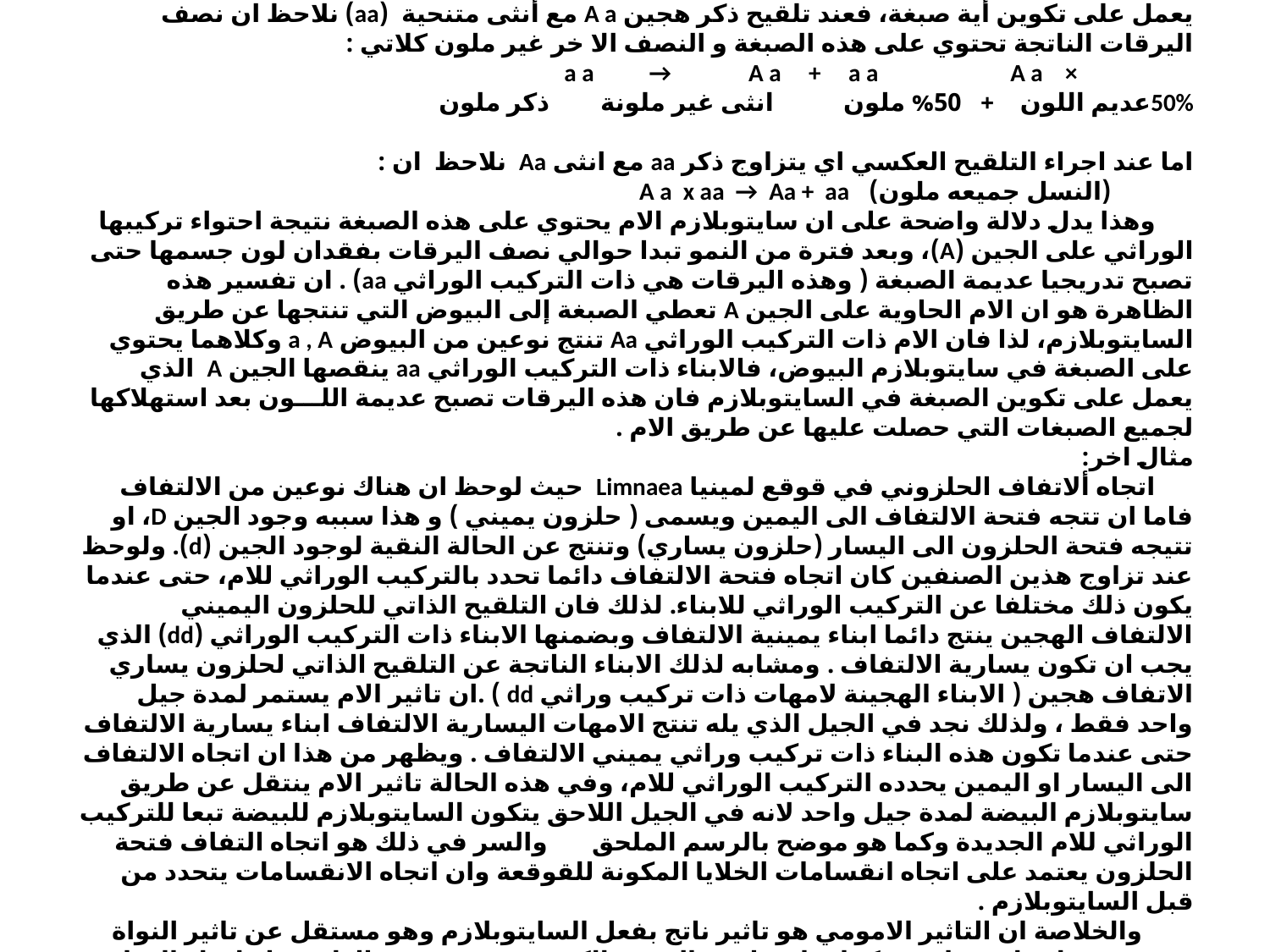

# أـ التاثيرات الامية : Mitral effects اوضح العالم caspari  تاثير الام في حشرة عثة الطحين ودرس صفتين، لون الجسم ولون والعيون لليرقات، فلون جسم اليرقات واللون القهوائي الداكن للعينيها سببهما صبغة  الكاينورينين الموجودة في السايتوبلازم والناتجة عن وجود الجين A السائد على اليله المتنحي a و الذي لا يعمل على تكوين أية صبغة، فعند تلقيح ذكر هجين A a مع أنثى متنحية  (aa) نلاحظ ان نصف اليرقات الناتجة تحتوي على هذه الصبغة و النصف الا خر غير ملون كلاتي : a a          →              A a     +     a a                        A a    × 50%عديم اللون    +   50% ملون           انثى غير ملونة        ذكر ملون اما عند اجراء التلقيح العكسي اي يتزاوج ذكر aa مع انثى Aa  نلاحظ  ان : (النسل جميعه ملون)   A a  x aa  →  Aa +  aa وهذا يدل دلالة واضحة على ان سايتوبلازم الام يحتوي على هذه الصبغة نتيجة احتواء تركيبها الوراثي على الجين (A)، وبعد فترة من النمو تبدا حوالي نصف اليرقات بفقدان لون جسمها حتى تصبح تدريجيا عديمة الصبغة ( وهذه اليرقات هي ذات التركيب الوراثي aa) . ان تفسير هذه الظاهرة هو ان الام الحاوية على الجين A تعطي الصبغة إلى البيوض التي تنتجها عن طريق السايتوبلازم، لذا فان الام ذات التركيب الوراثي Aa تنتج نوعين من البيوض a , A وكلاهما يحتوي على الصبغة في سايتوبلازم البيوض، فالابناء ذات التركيب الوراثي aa ينقصها الجين A  الذي يعمل على تكوين الصبغة في السايتوبلازم فان هذه اليرقات تصبح عديمة اللـــون بعد استهلاكها لجميع الصبغات التي حصلت عليها عن طريق الام . مثال اخر: اتجاه ألاتفاف الحلزوني في قوقع لمينيا Limnaea  حيث لوحظ ان هناك نوعين من الالتفاف فاما ان تتجه فتحة الالتفاف الى اليمين ويسمى ( حلزون يميني ) و هذا سببه وجود الجين D، او تتيجه فتحة الحلزون الى اليسار (حلزون يساري) وتنتج عن الحالة النقية لوجود الجين (d). ولوحظ عند تزاوج هذين الصنفين كان اتجاه فتحة الالتفاف دائما تحدد بالتركيب الوراثي للام، حتى عندما يكون ذلك مختلفا عن التركيب الوراثي للابناء. لذلك فان التلقيح الذاتي للحلزون اليميني الالتفاف الهجين ينتج دائما ابناء يمينية الالتفاف وبضمنها الابناء ذات التركيب الوراثي (dd) الذي يجب ان تكون يسارية الالتفاف . ومشابه لذلك الابناء الناتجة عن التلقيح الذاتي لحلزون يساري الاتفاف هجين ( الابناء الهجينة لامهات ذات تركيب وراثي dd ) .ان تاثير الام يستمر لمدة جيل واحد فقط ، ولذلك نجد في الجيل الذي يله تنتج الامهات اليسارية الالتفاف ابناء يسارية الالتفاف حتى عندما تكون هذه البناء ذات تركيب وراثي يميني الالتفاف . ويظهر من هذا ان اتجاه الالتفاف الى اليسار او اليمين يحدده التركيب الوراثي للام، وفي هذه الحالة تاثير الام ينتقل عن طريق  سايتوبلازم البيضة لمدة جيل واحد لانه في الجيل اللاحق يتكون السايتوبلازم للبيضة تبعا للتركيب الوراثي للام الجديدة وكما هو موضح بالرسم الملحق       والسر في ذلك هو اتجاه التفاف فتحة الحلزون يعتمد على اتجاه انقسامات الخلايا المكونة للقوقعة وان اتجاه الانقسامات يتحدد من قبل السايتوبلازم . والخلاصة ان التاثير الامومي هو تاثير ناتج بفعل السايتوبلازم وهو مستقل عن تاثير النواة وينتج عنه تاثيرات مظهرية كما شاهدنا في الصبغة الكينورينين في عثة الطحين او اتجاه التفاف الحلزون، ولكن هذا التاثير هو ليس اجراء ذاتي للسايتوبلازم بل انه يختفي بعد ان يحل محله منتوج لجين نووي مناسب .